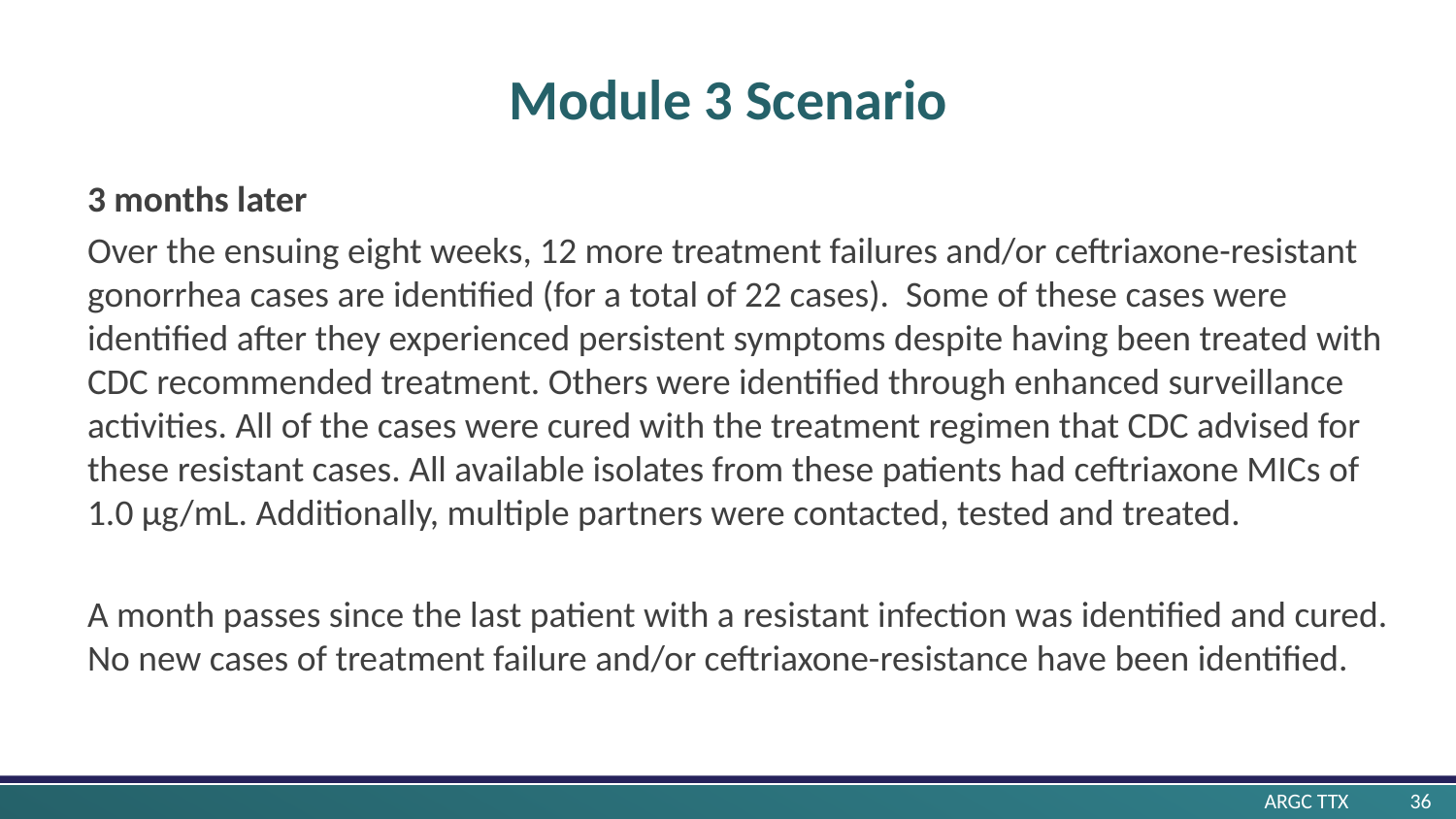

# Module 3 Scenario
3 months later
Over the ensuing eight weeks, 12 more treatment failures and/or ceftriaxone-resistant gonorrhea cases are identified (for a total of 22 cases).  Some of these cases were identified after they experienced persistent symptoms despite having been treated with CDC recommended treatment. Others were identified through enhanced surveillance activities. All of the cases were cured with the treatment regimen that CDC advised for these resistant cases. All available isolates from these patients had ceftriaxone MICs of 1.0 µg/mL. Additionally, multiple partners were contacted, tested and treated.

A month passes since the last patient with a resistant infection was identified and cured. No new cases of treatment failure and/or ceftriaxone-resistance have been identified.
ARGC TTX 	36